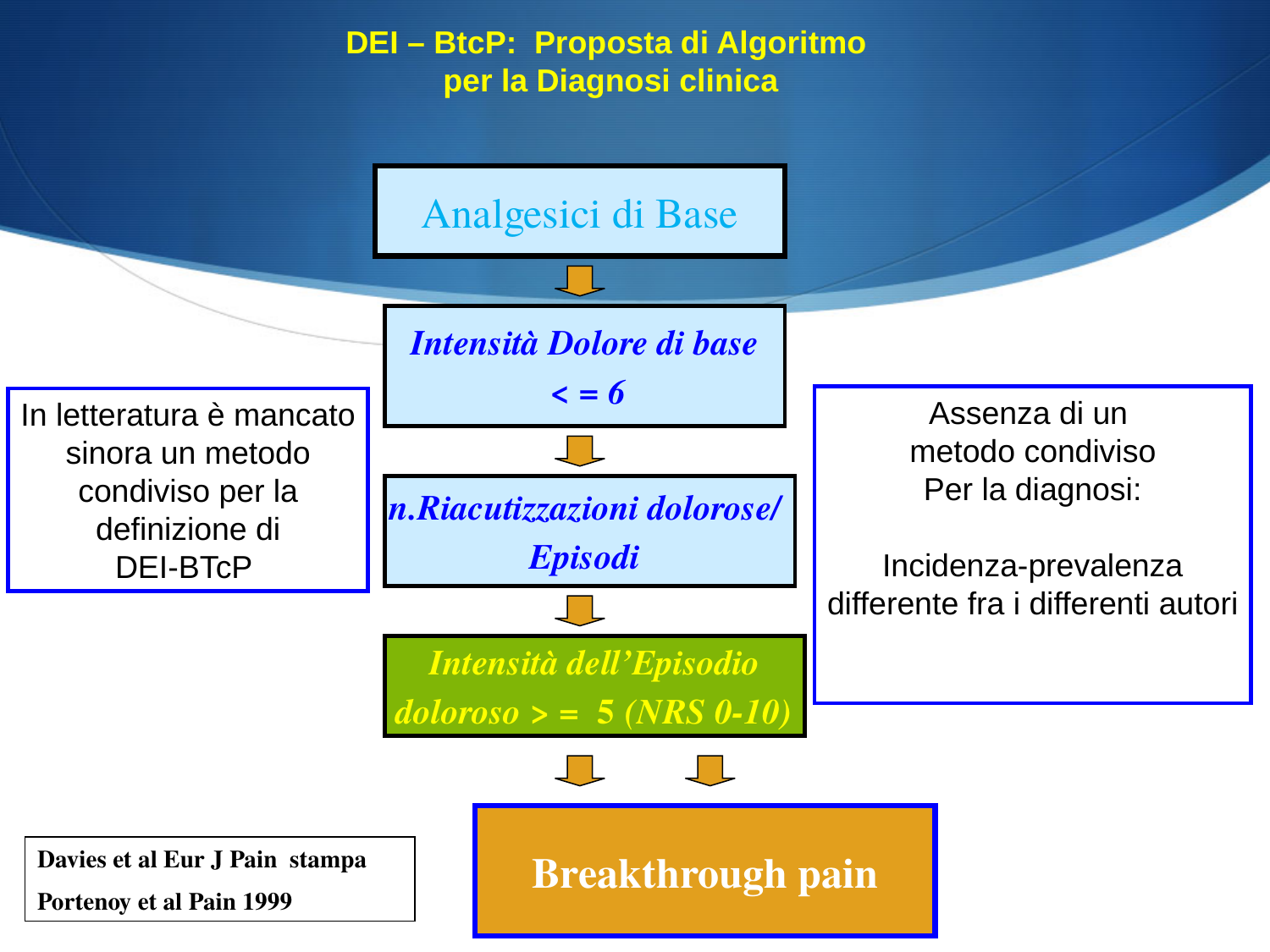

DEI – BtcP:  Proposta di Algoritmo
per la Diagnosi clinica
Analgesici di Base

Intensità Dolore di base
  < = 6
Assenza di un
metodo condiviso
Per la diagnosi:

Incidenza-prevalenza
differente fra i differenti autori

In letteratura è mancato
sinora un metodo
condiviso per la
definizione di
DEI-BTcP

n.Riacutizzazioni dolorose/
Episodi

Intensità dell’Episodio
 doloroso > =  5 (NRS 0-10)

Breakthrough pain

Davies et al Eur J Pain  stampa
Portenoy et al Pain 1999